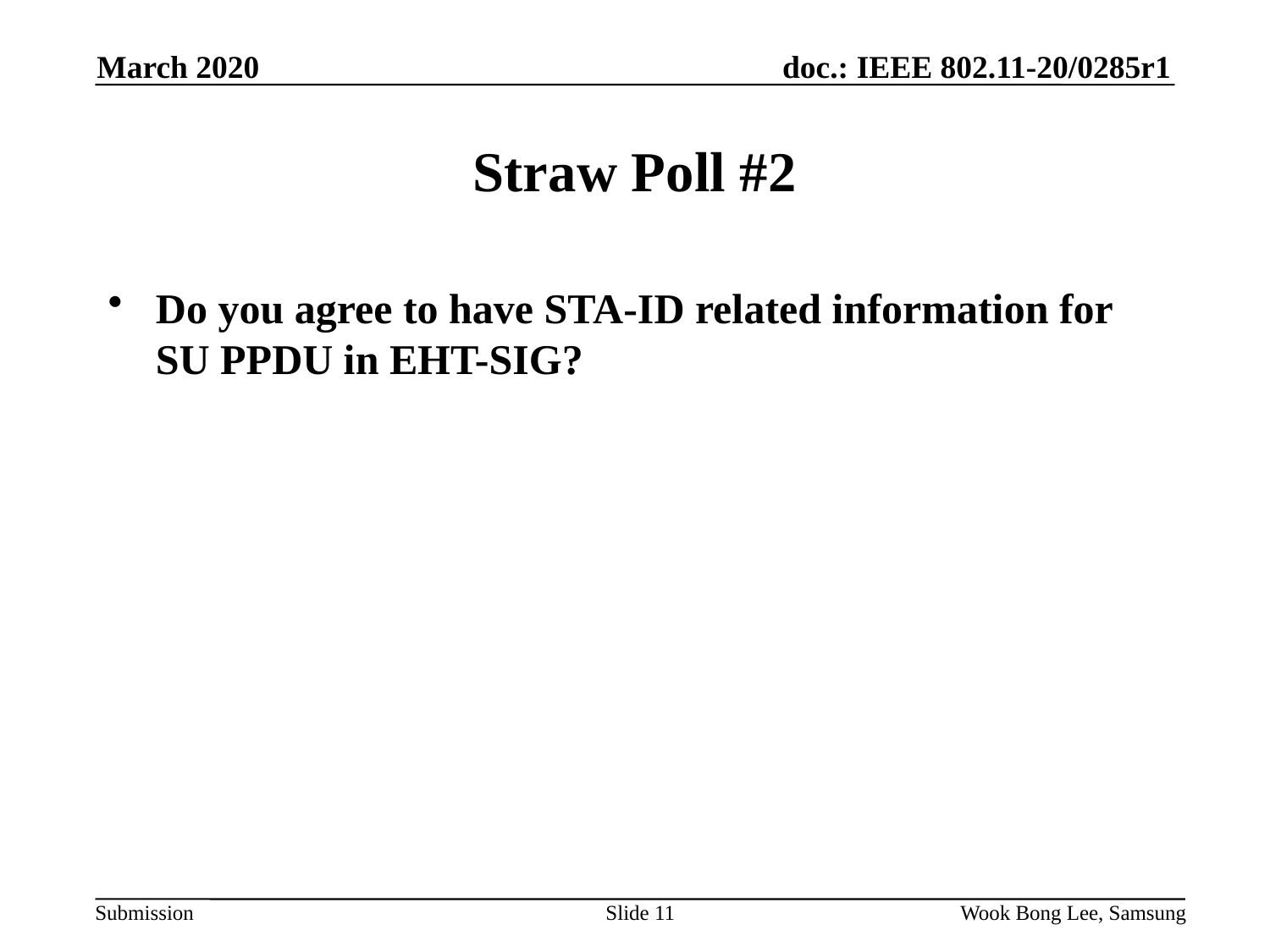

March 2020
# Straw Poll #2
Do you agree to have STA-ID related information for SU PPDU in EHT-SIG?

Slide 11
Wook Bong Lee, Samsung